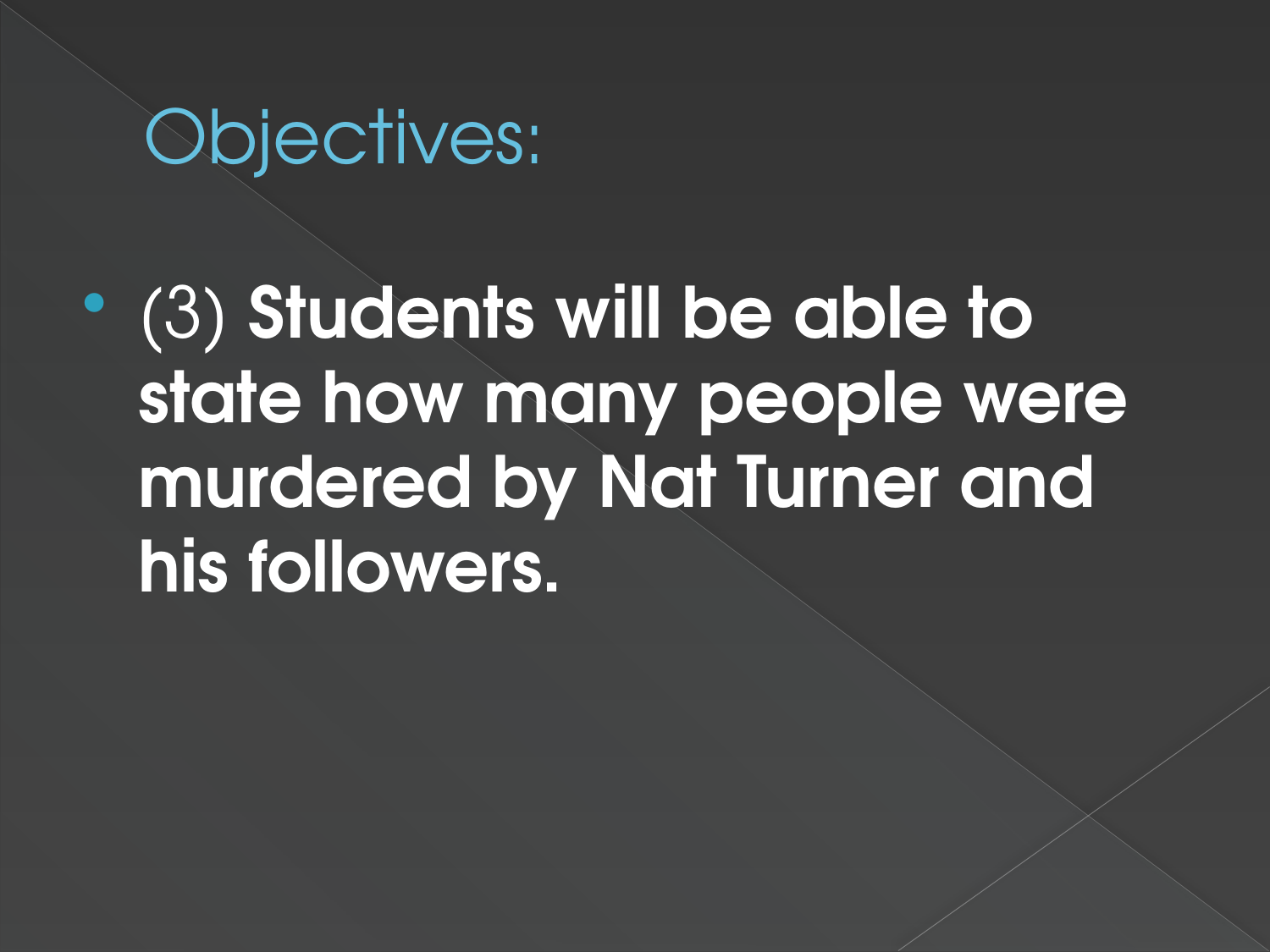

# Objectives:
(3) Students will be able to state how many people were murdered by Nat Turner and his followers.